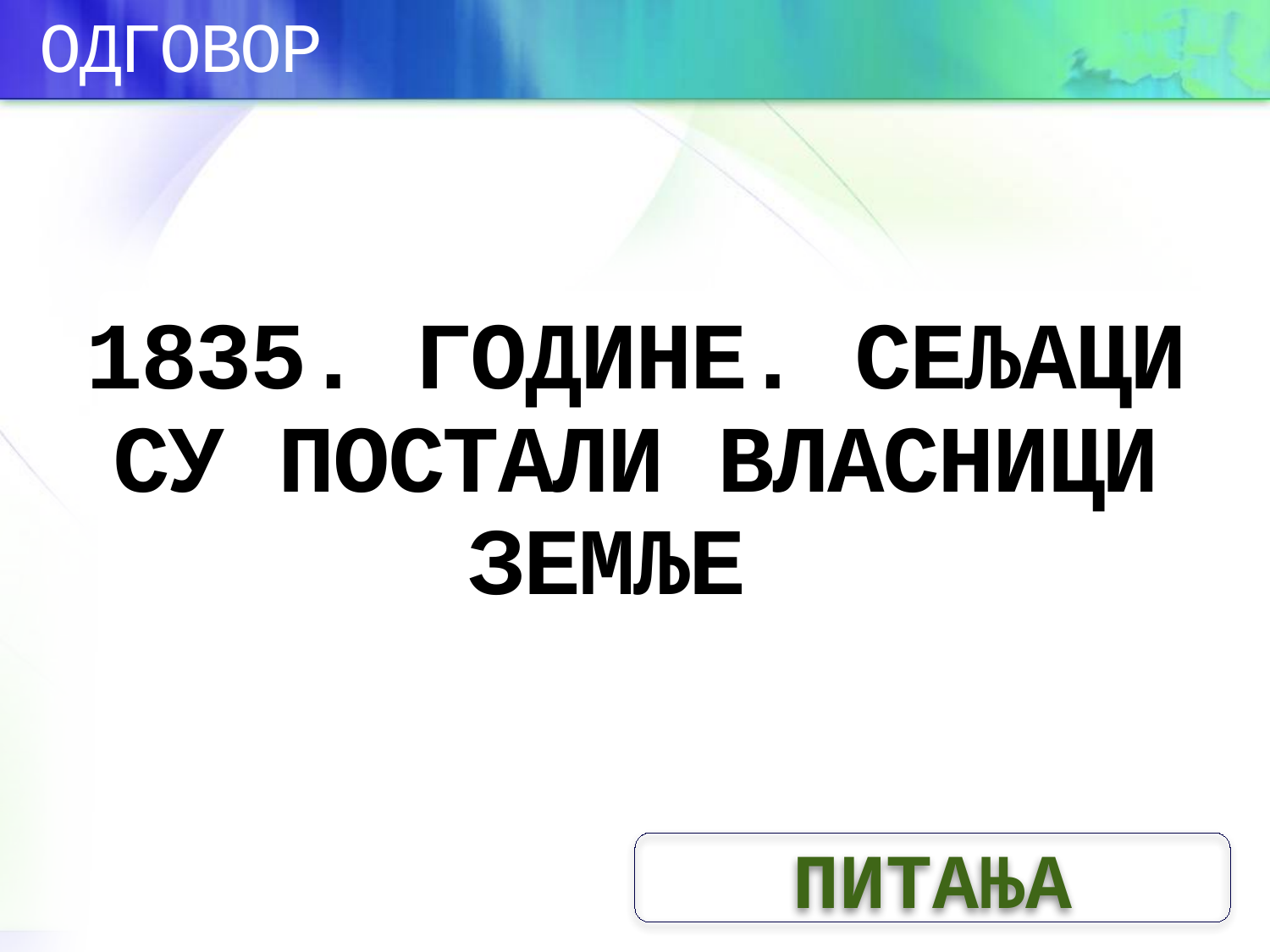

ОДГОВОР
# 1835. ГОДИНЕ. СЕЉАЦИ СУ ПОСТАЛИ ВЛАСНИЦИ ЗЕМЉЕ
ПИТАЊА